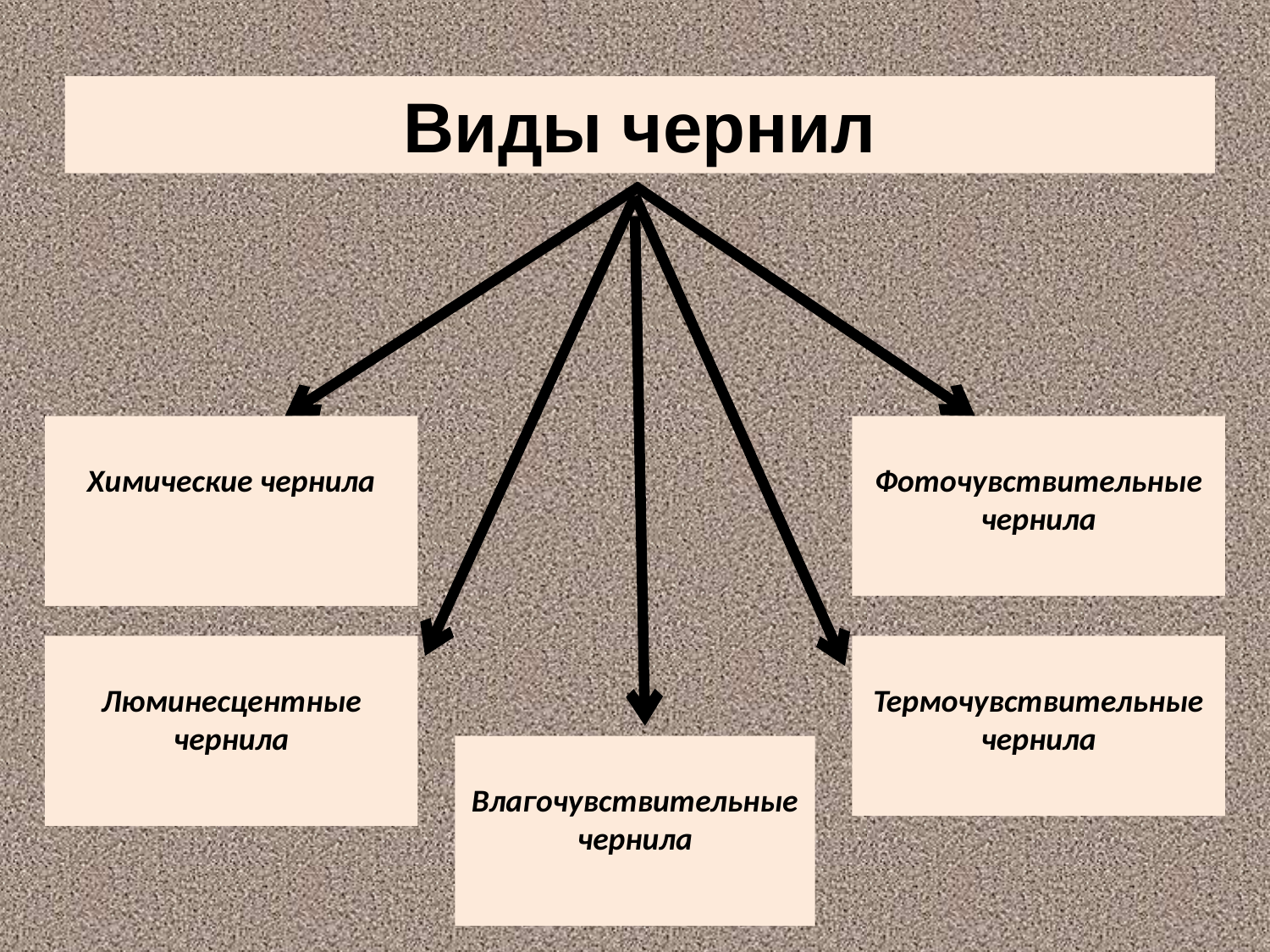

Виды чернил

Химические чернила

Фоточувствительные чернила

Люминесцентные чернила

Термочувствительные чернила

Влагочувствительные чернила